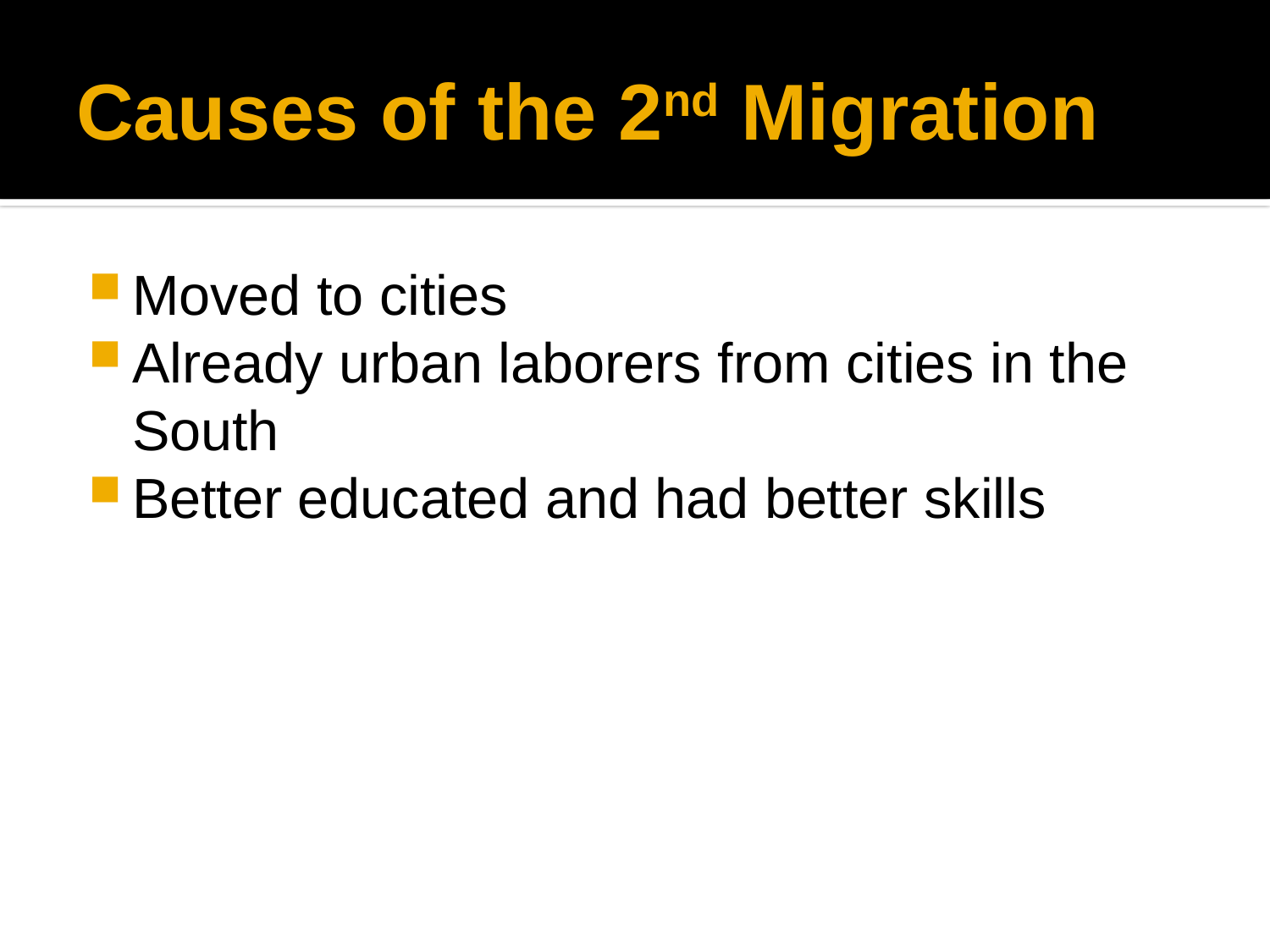

# Causes of the 2nd Migration
Moved to cities
Already urban laborers from cities in the South
Better educated and had better skills